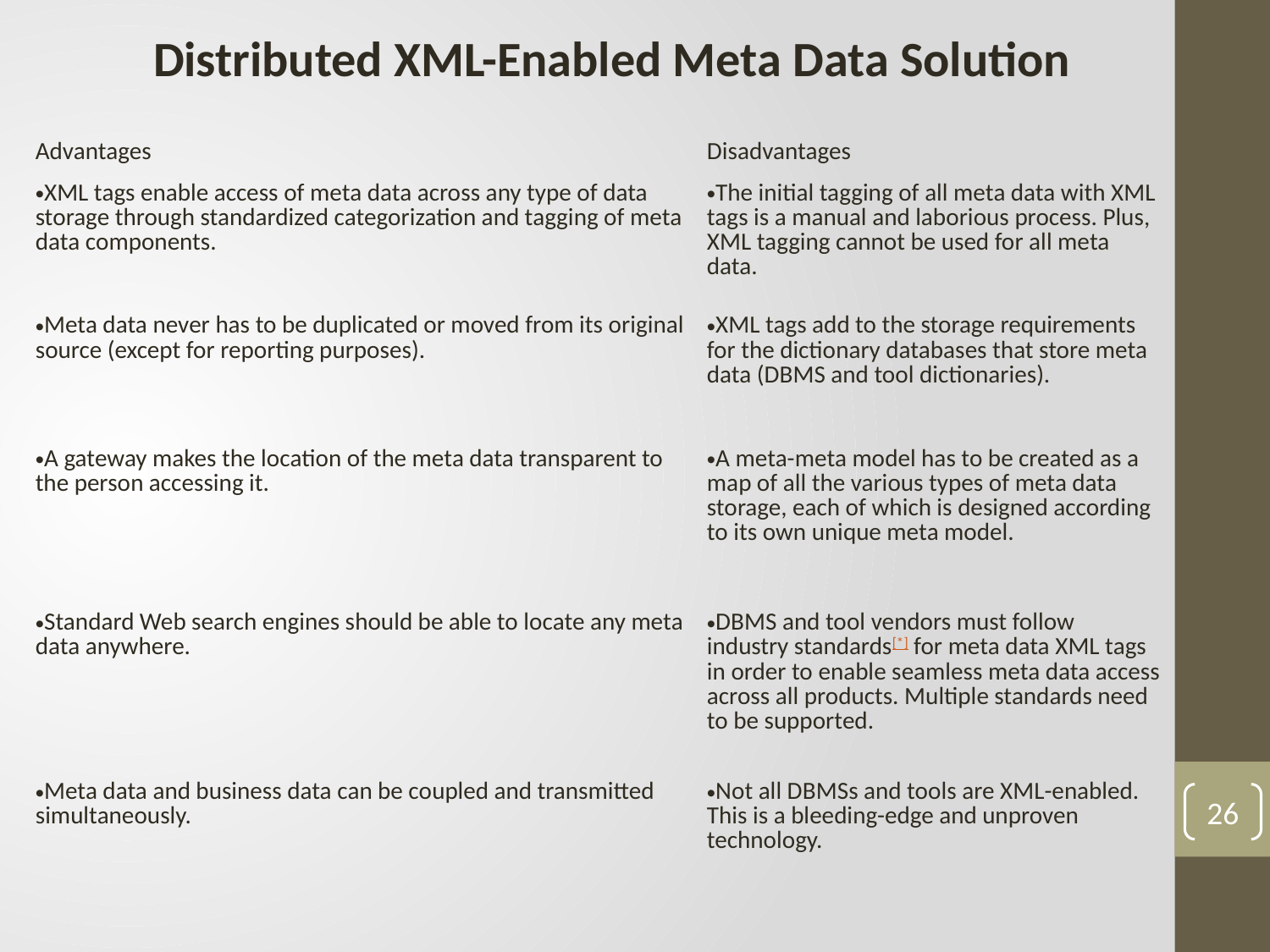

Distributed XML-Enabled Meta Data Solution
| Advantages | Disadvantages |
| --- | --- |
| XML tags enable access of meta data across any type of data storage through standardized categorization and tagging of meta data components. | The initial tagging of all meta data with XML tags is a manual and laborious process. Plus, XML tagging cannot be used for all meta data. |
| Meta data never has to be duplicated or moved from its original source (except for reporting purposes). | XML tags add to the storage requirements for the dictionary databases that store meta data (DBMS and tool dictionaries). |
| A gateway makes the location of the meta data transparent to the person accessing it. | A meta-meta model has to be created as a map of all the various types of meta data storage, each of which is designed according to its own unique meta model. |
| Standard Web search engines should be able to locate any meta data anywhere. | DBMS and tool vendors must follow industry standards[\*] for meta data XML tags in order to enable seamless meta data access across all products. Multiple standards need to be supported. |
| Meta data and business data can be coupled and transmitted simultaneously. | Not all DBMSs and tools are XML-enabled. This is a bleeding-edge and unproven technology. |
26